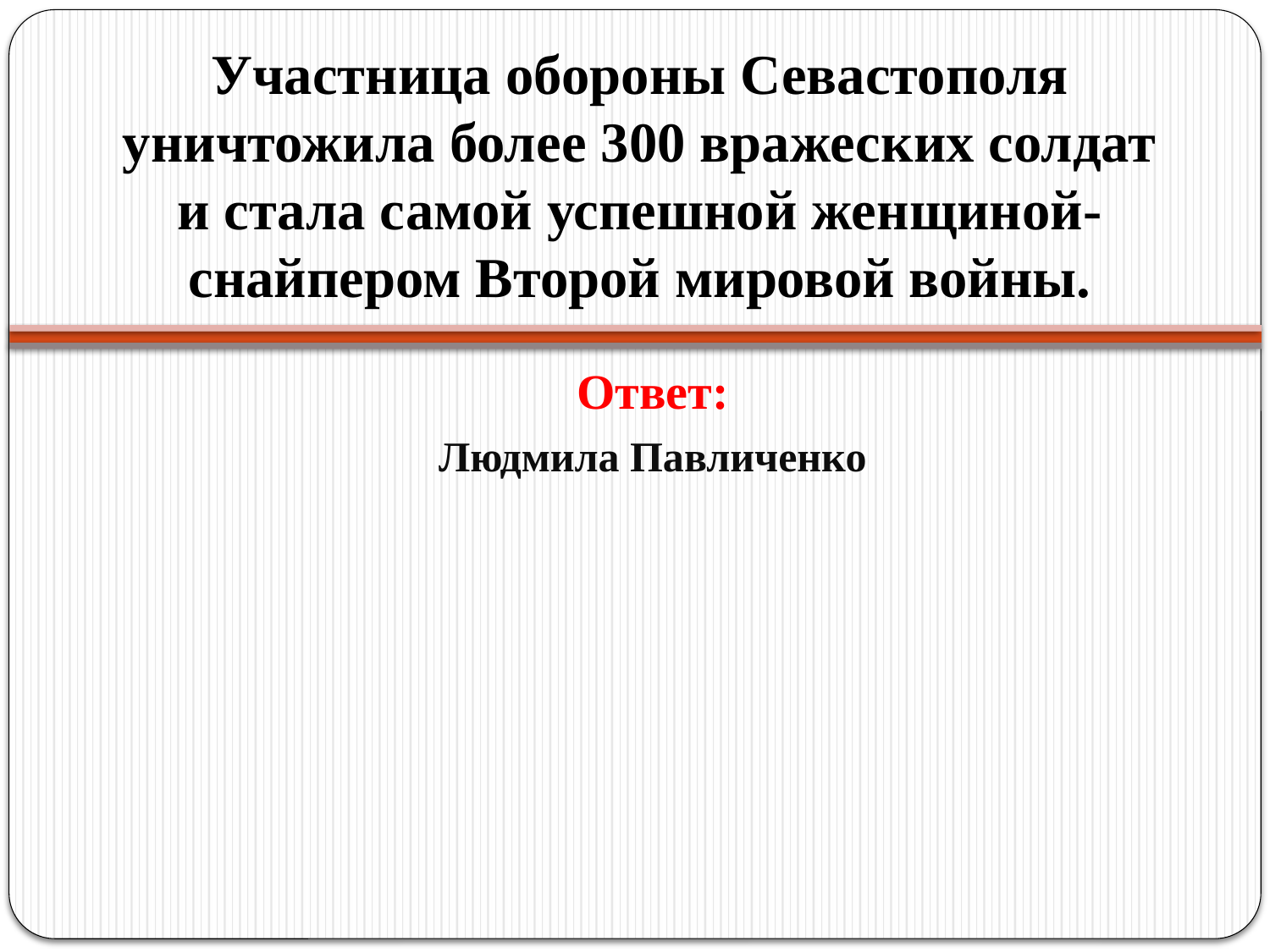

# Участница обороны Севастополя уничтожила более 300 вражеских солдат и стала самой успешной женщиной-снайпером Второй мировой войны.
Ответ:
Людмила Павличенко